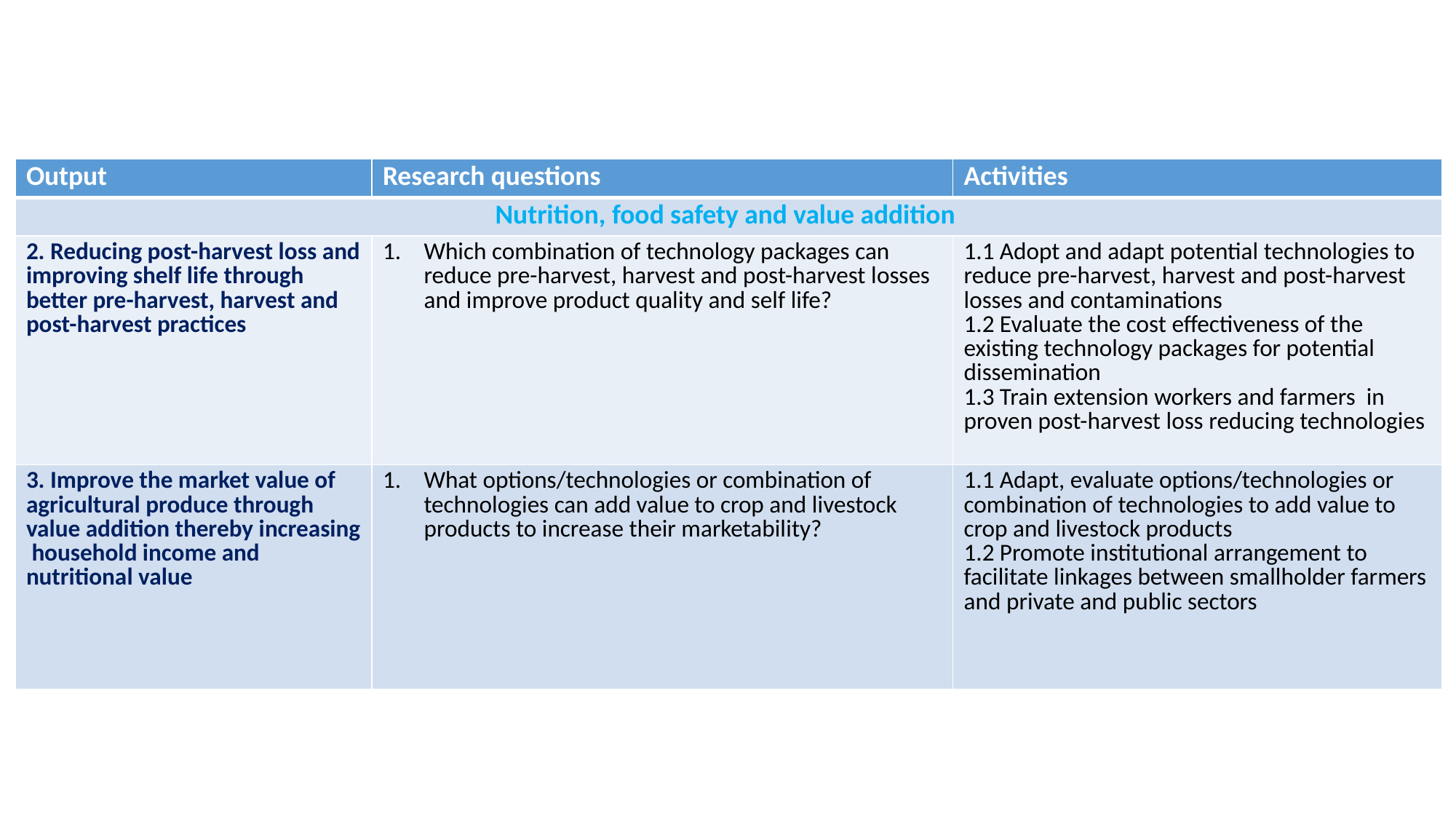

| Output | Research questions | Activities |
| --- | --- | --- |
| Nutrition, food safety and value addition |  |  |
| 2. Reducing post-harvest loss and improving shelf life through better pre-harvest, harvest and post-harvest practices | Which combination of technology packages can reduce pre-harvest, harvest and post-harvest losses and improve product quality and self life? | 1.1 Adopt and adapt potential technologies to reduce pre-harvest, harvest and post-harvest losses and contaminations 1.2 Evaluate the cost effectiveness of the existing technology packages for potential dissemination 1.3 Train extension workers and farmers in proven post-harvest loss reducing technologies |
| 3. Improve the market value of agricultural produce through value addition thereby increasing household income and nutritional value | What options/technologies or combination of technologies can add value to crop and livestock products to increase their marketability? | 1.1 Adapt, evaluate options/technologies or combination of technologies to add value to crop and livestock products 1.2 Promote institutional arrangement to facilitate linkages between smallholder farmers and private and public sectors |